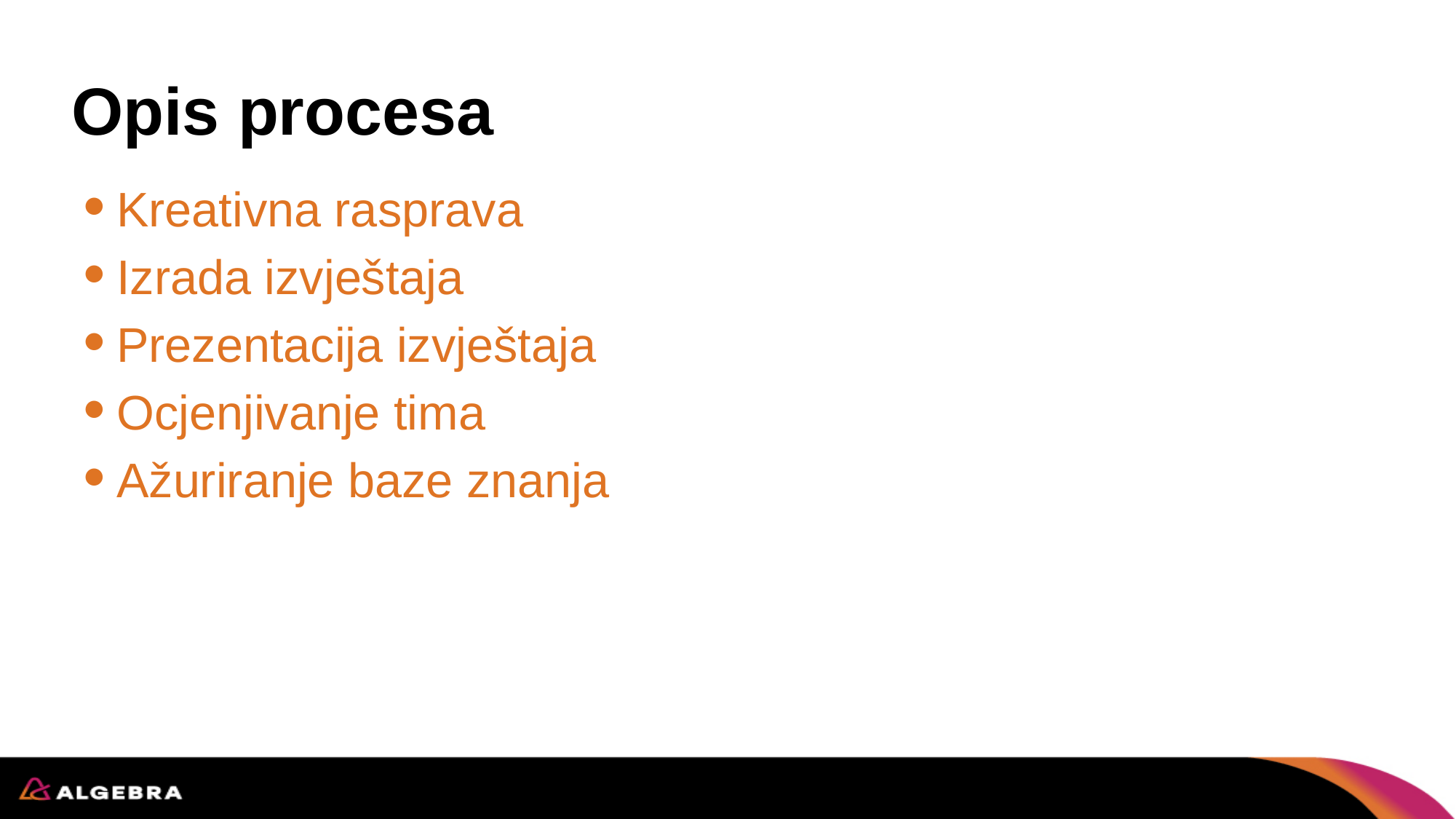

# Opis procesa
Kreativna rasprava
Izrada izvještaja
Prezentacija izvještaja
Ocjenjivanje tima
Ažuriranje baze znanja